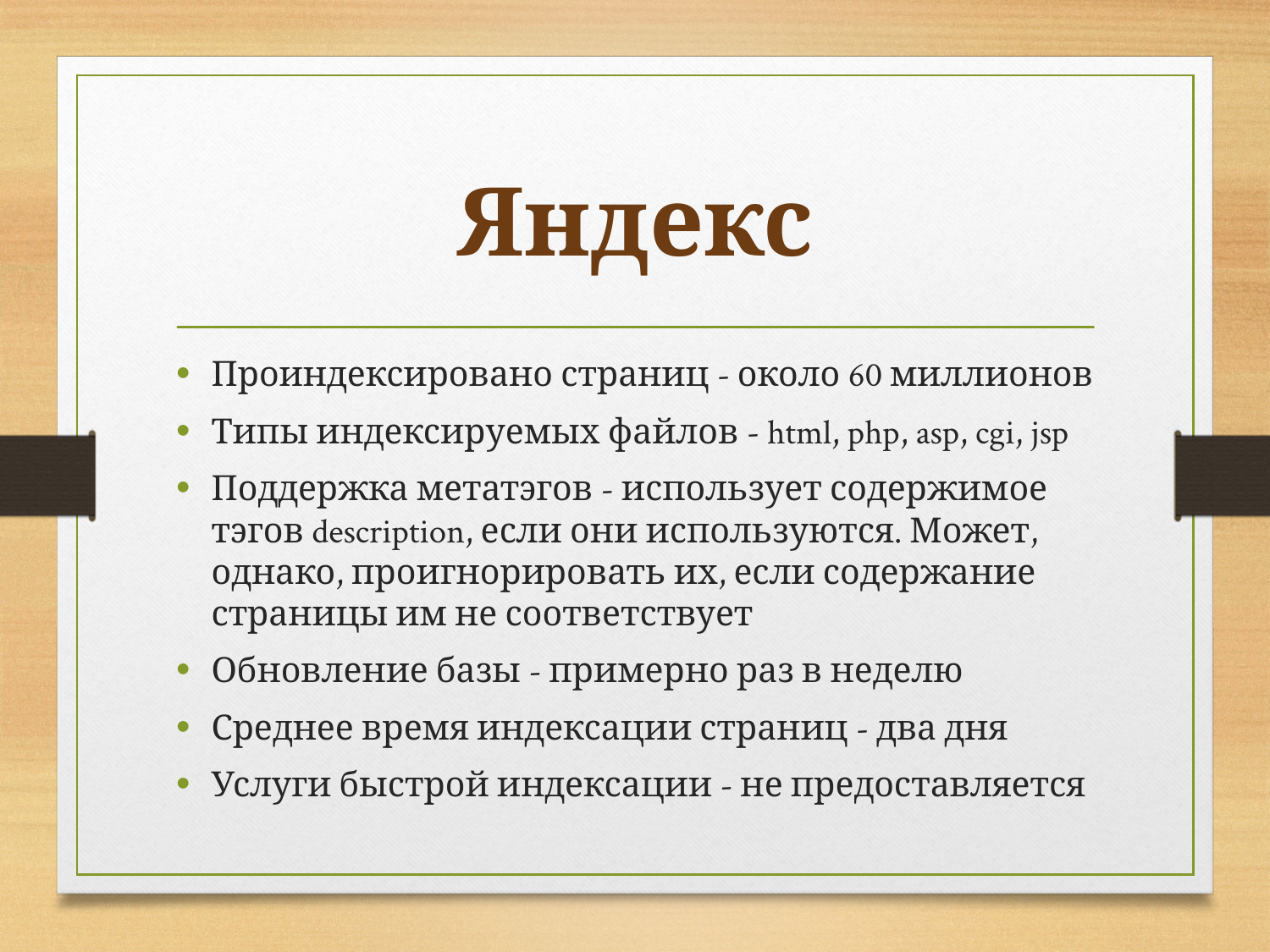

# Яндекс
Проиндексировано страниц - около 60 миллионов
Типы индексируемых файлов - html, php, asp, cgi, jsp
Поддержка метатэгов - использует содержимое тэгов description, если они используются. Может, однако, проигнорировать их, если содержание страницы им не соответствует
Обновление базы - примерно раз в неделю
Среднее время индексации страниц - два дня
Услуги быстрой индексации - не предоставляется